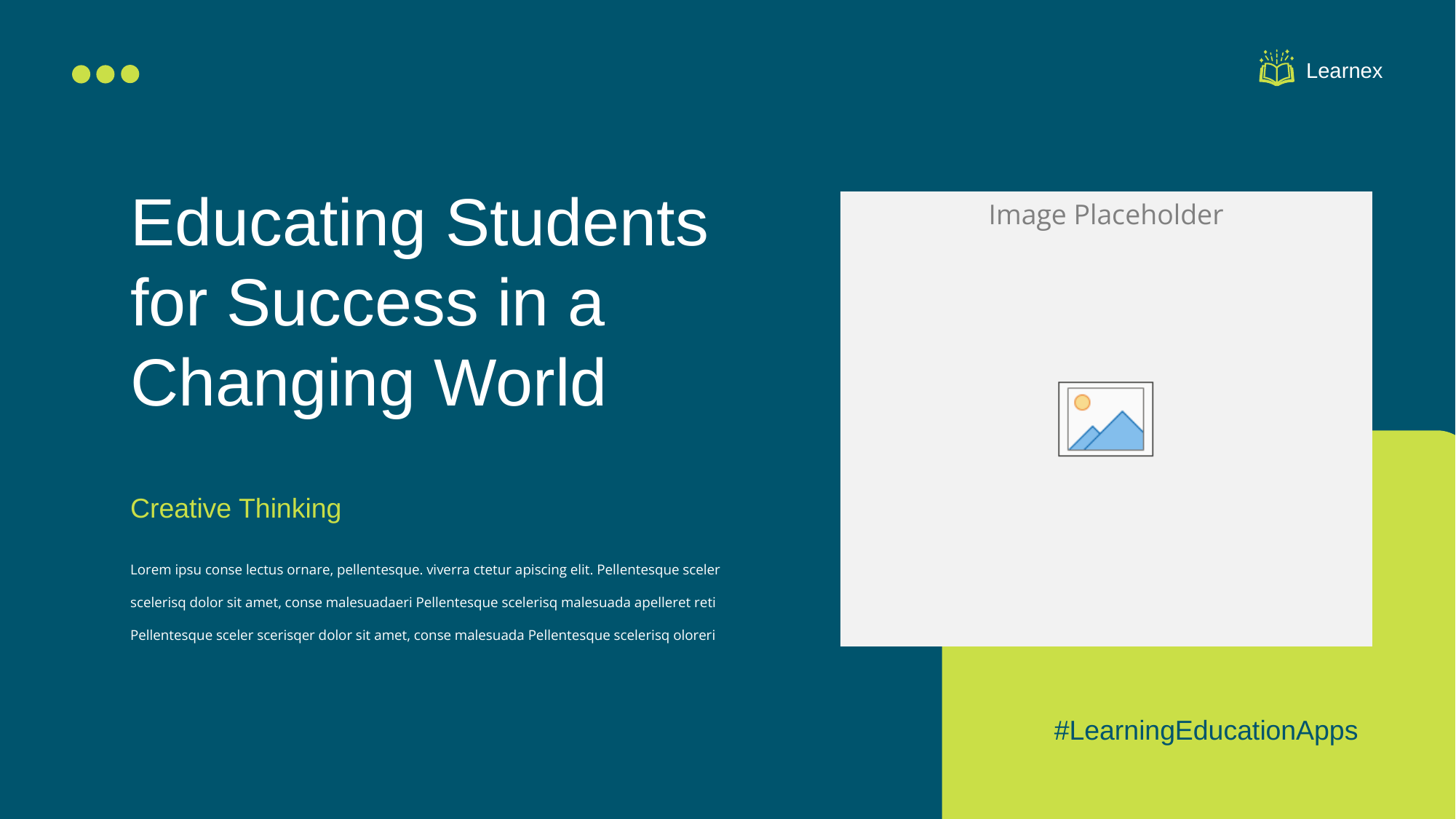

Learnex

Educating Students for Success in a Changing World

Creative Thinking
Lorem ipsu conse lectus ornare, pellentesque. viverra ctetur apiscing elit. Pellentesque sceler scelerisq dolor sit amet, conse malesuadaeri Pellentesque scelerisq malesuada apelleret reti Pellentesque sceler scerisqer dolor sit amet, conse malesuada Pellentesque scelerisq oloreri
#LearningEducationApps